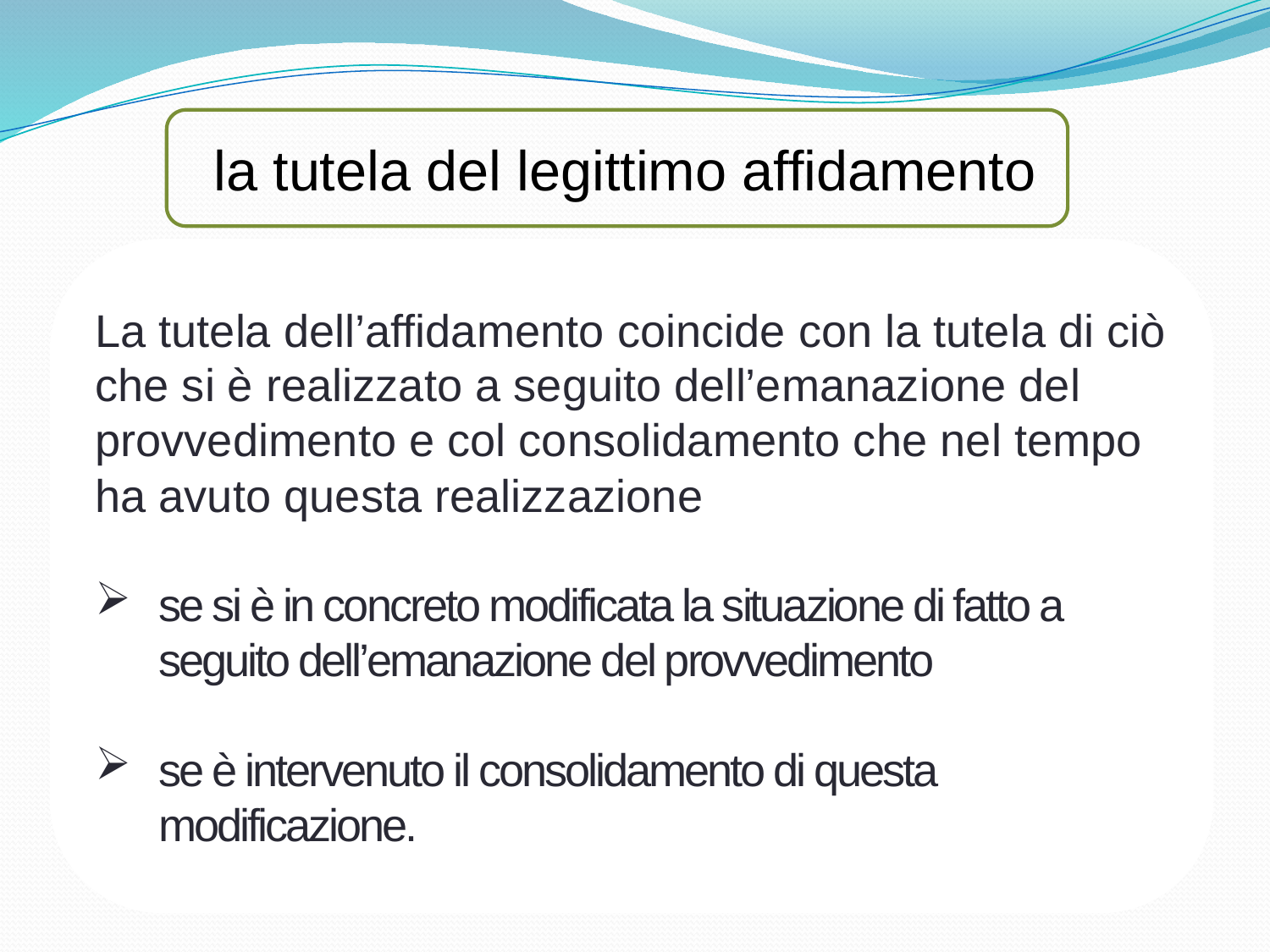

la tutela del legittimo affidamento
La tutela dell’affidamento coincide con la tutela di ciò che si è realizzato a seguito dell’emanazione del provvedimento e col consolidamento che nel tempo ha avuto questa realizzazione

se si è in concreto modificata la situazione di fatto a seguito dell’emanazione del provvedimento

se è intervenuto il consolidamento di questa modificazione.